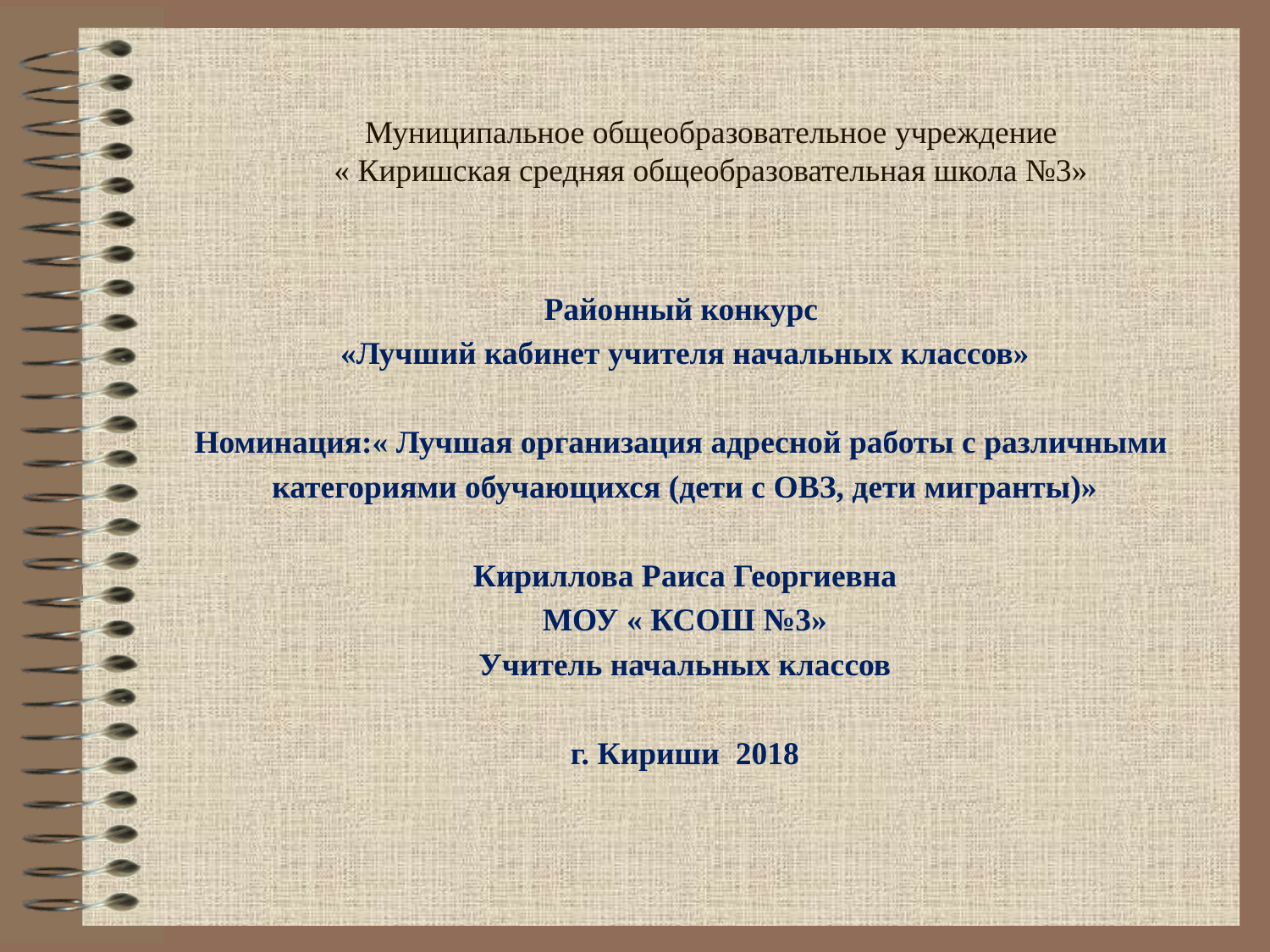

# Муниципальное общеобразовательное учреждение « Киришская средняя общеобразовательная школа №3»

Районный конкурс
«Лучший кабинет учителя начальных классов»

Номинация:« Лучшая организация адресной работы с различными
категориями обучающихся (дети с ОВЗ, дети мигранты)»

Кириллова Раиса Георгиевна
МОУ « КСОШ №3»
Учитель начальных классов

г. Кириши  2018